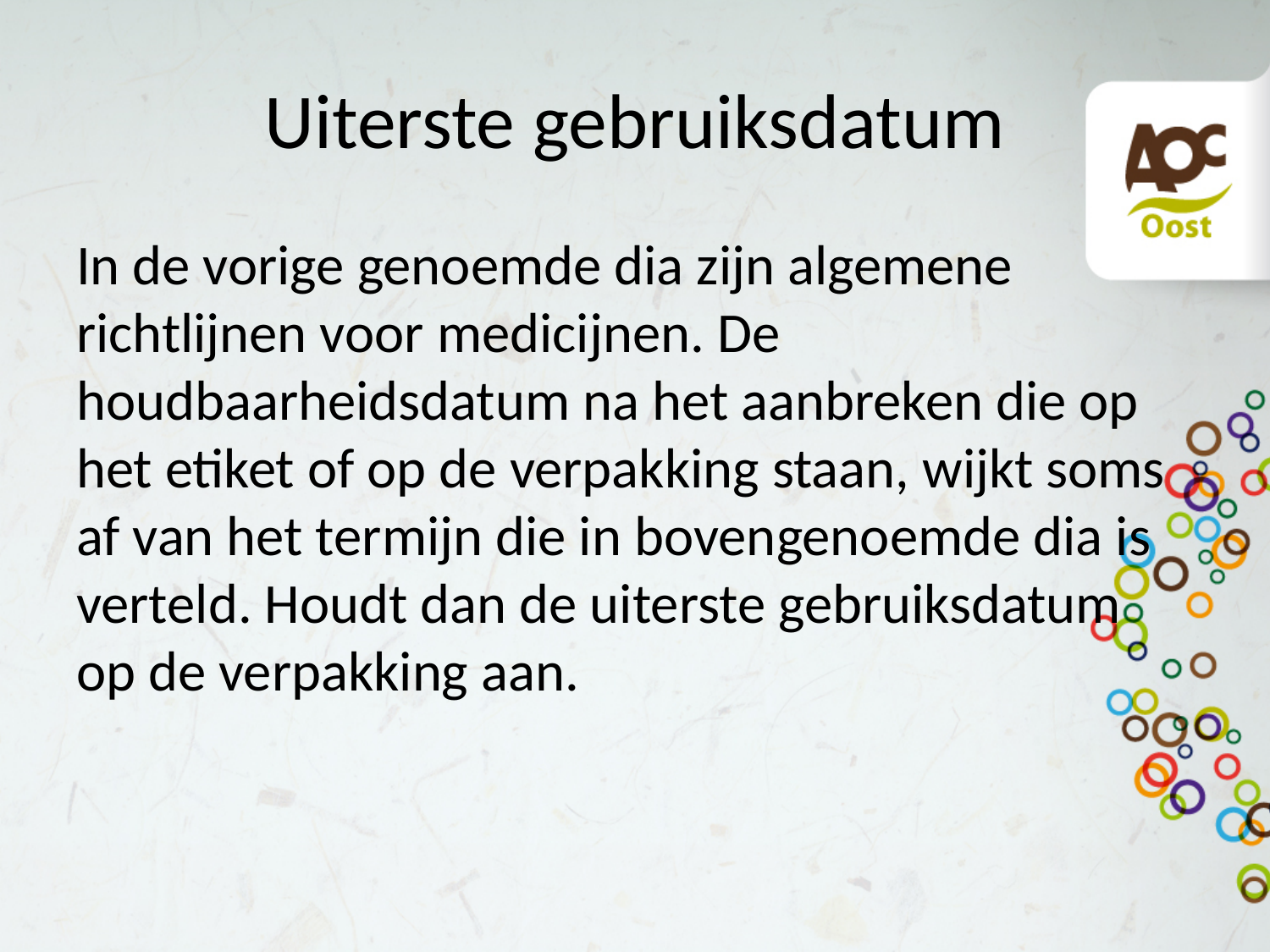

# Uiterste gebruiksdatum
In de vorige genoemde dia zijn algemene richtlijnen voor medicijnen. De houdbaarheidsdatum na het aanbreken die op het etiket of op de verpakking staan, wijkt soms af van het termijn die in bovengenoemde dia is verteld. Houdt dan de uiterste gebruiksdatum op de verpakking aan.